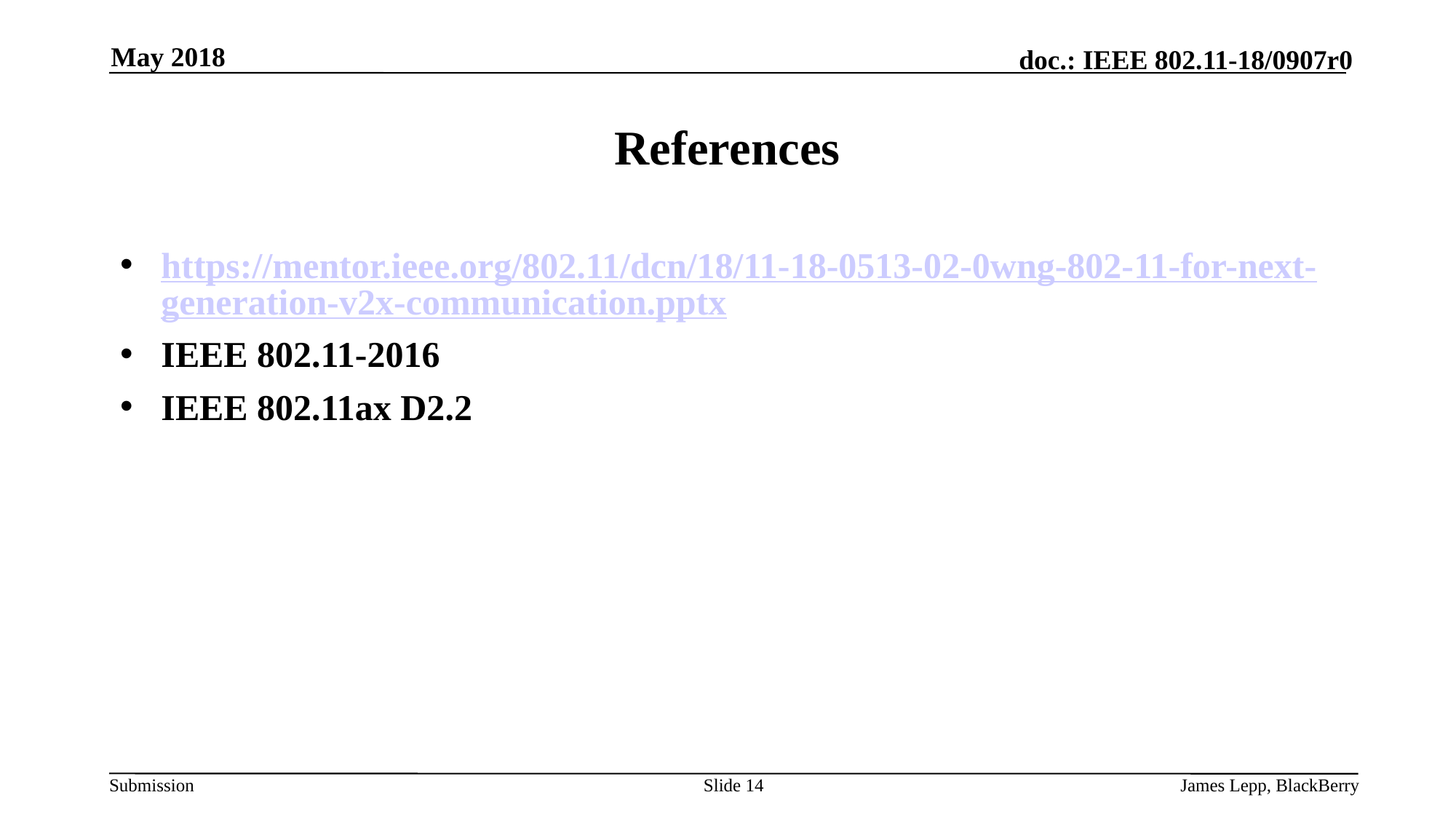

May 2018
# References
https://mentor.ieee.org/802.11/dcn/18/11-18-0513-02-0wng-802-11-for-next-generation-v2x-communication.pptx
IEEE 802.11-2016
IEEE 802.11ax D2.2
Slide 14
James Lepp, BlackBerry